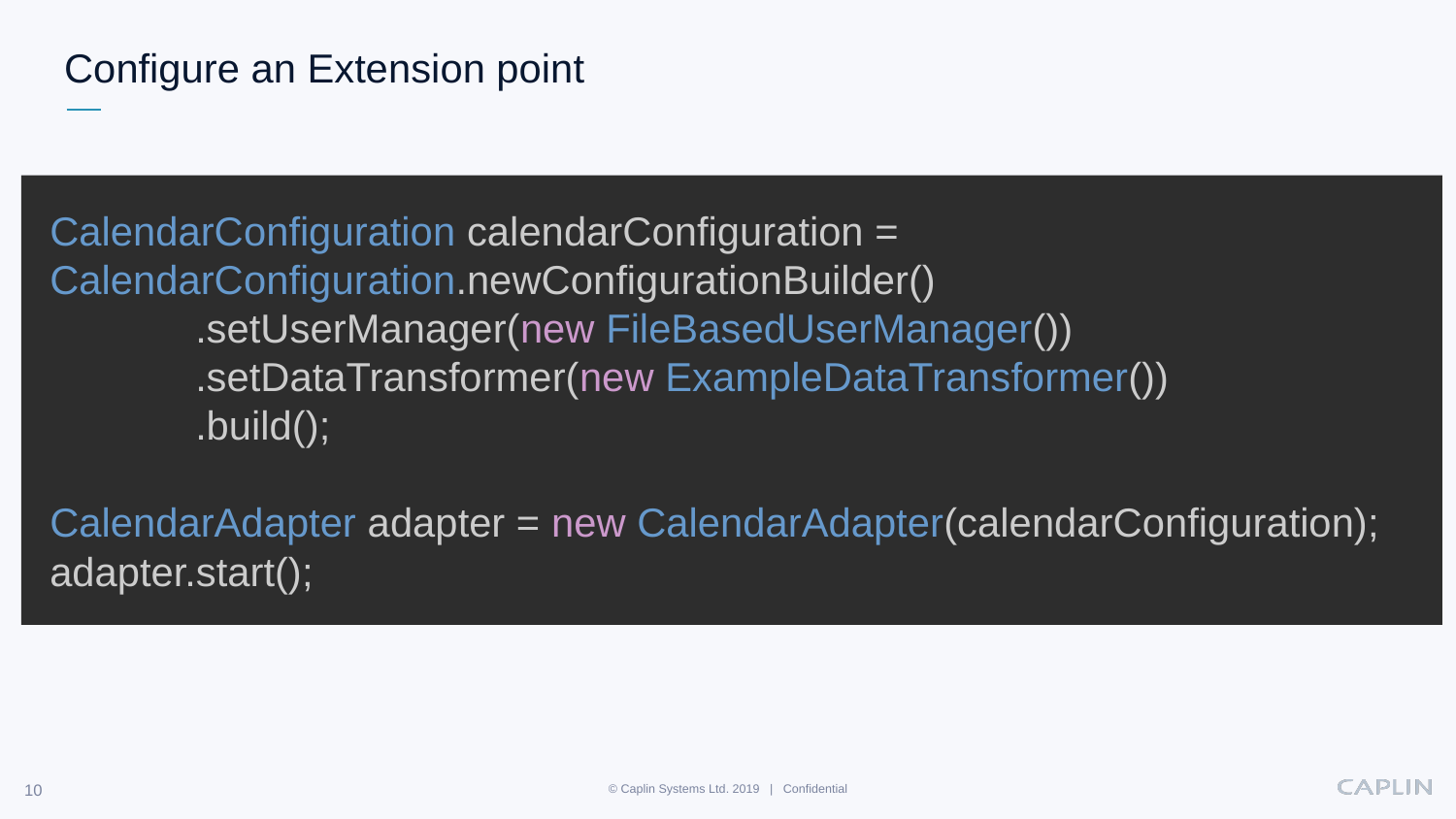

# Configure an Extension point
CalendarConfiguration calendarConfiguration = CalendarConfiguration.newConfigurationBuilder()
	.setUserManager(new FileBasedUserManager())
	.setDataTransformer(new ExampleDataTransformer())
	.build();

CalendarAdapter adapter = new CalendarAdapter(calendarConfiguration);
adapter.start();